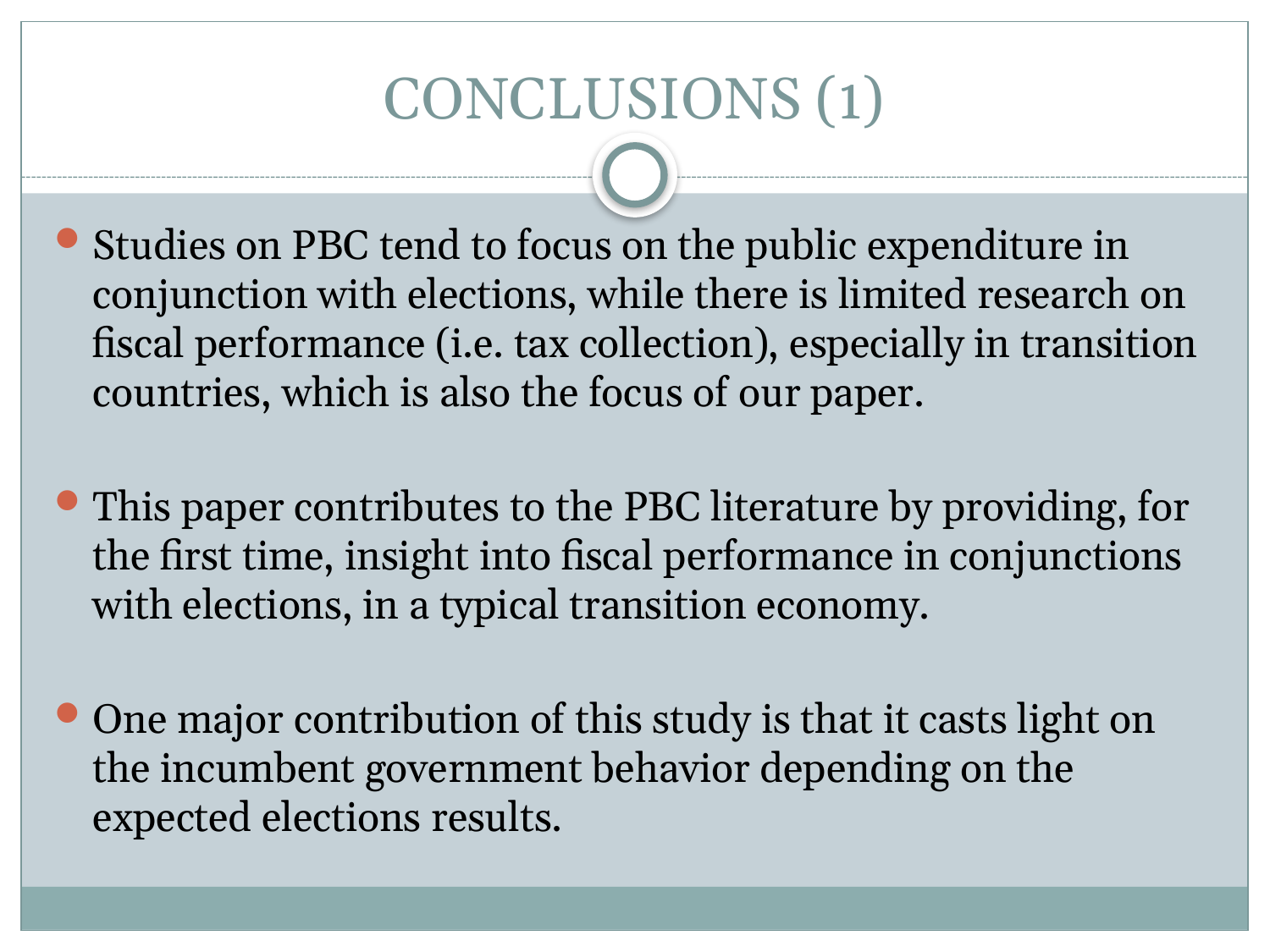

# CONCLUSIONS (1)
Studies on PBC tend to focus on the public expenditure in conjunction with elections, while there is limited research on fiscal performance (i.e. tax collection), especially in transition countries, which is also the focus of our paper.

This paper contributes to the PBC literature by providing, for the first time, insight into fiscal performance in conjunctions with elections, in a typical transition economy.

One major contribution of this study is that it casts light on the incumbent government behavior depending on the expected elections results.